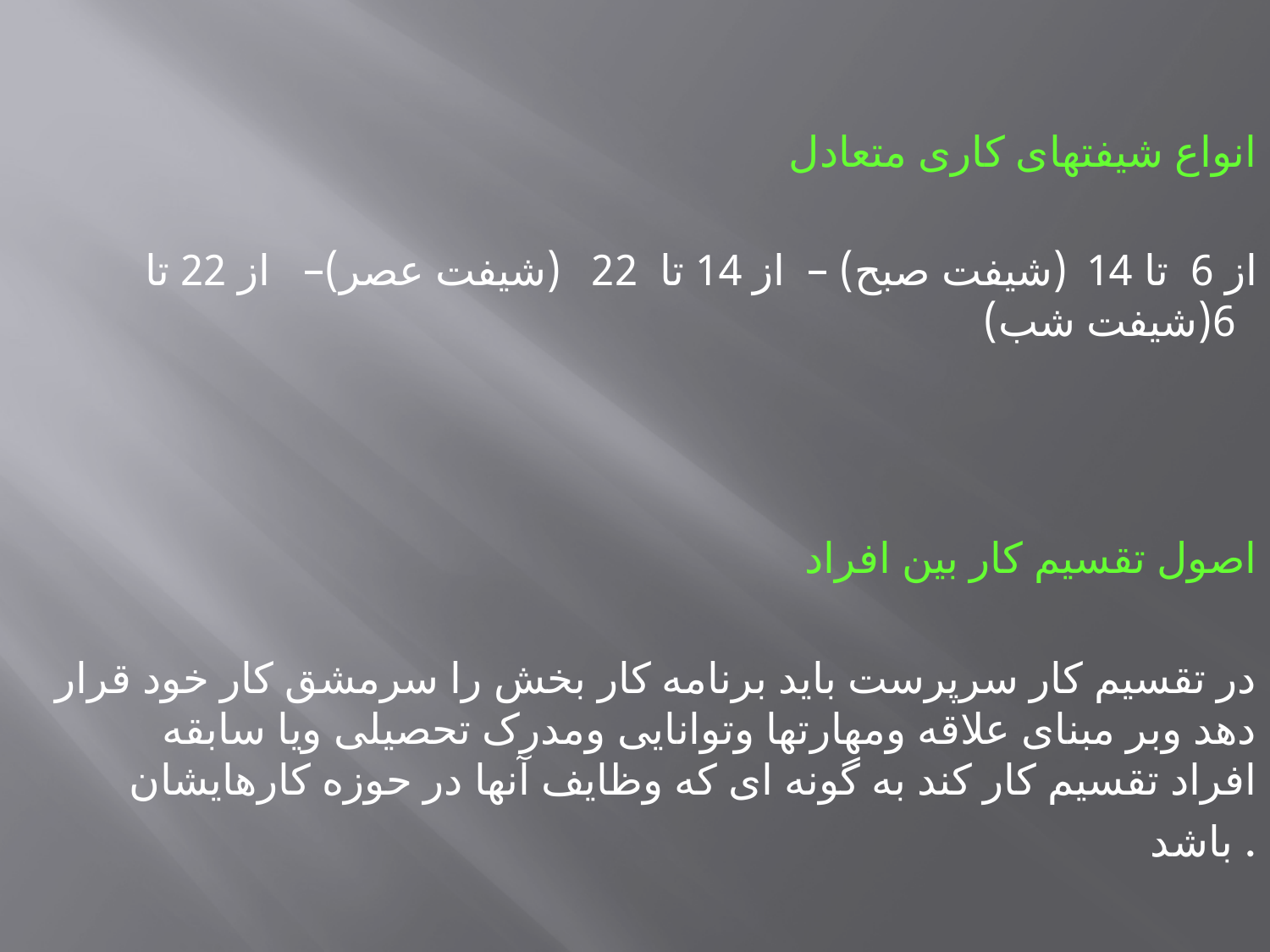

انواع شیفتهای کاری متعادل

از 6  تا 14(شيفت صبح) –  از 14 تا  22 (شيفت عصر)–   از 22 تا  6(شيفت شب)

اصول تقسیم کار بین افراد

 در تقسیم کار سرپرست باید برنامه کار بخش را سرمشق کار خود قرار دهد وبر مبنای علاقه ومهارتها وتوانایی ومدرک تحصیلی ویا سابقه افراد تقسيم کار کند به گونه ای که وظایف آنها در حوزه کارهایشان باشد .